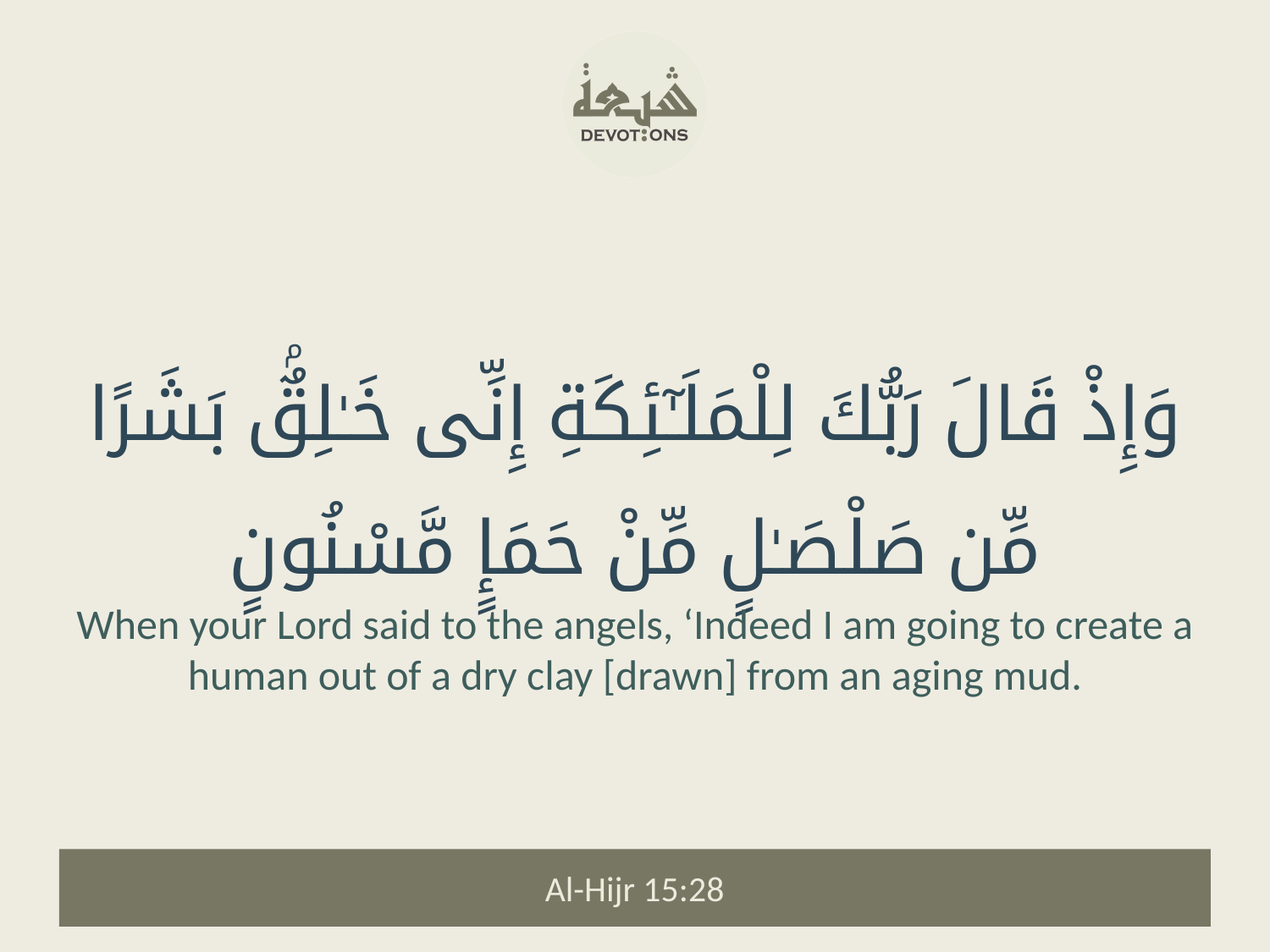

وَإِذْ قَالَ رَبُّكَ لِلْمَلَـٰٓئِكَةِ إِنِّى خَـٰلِقٌۢ بَشَرًا مِّن صَلْصَـٰلٍ مِّنْ حَمَإٍ مَّسْنُونٍ
When your Lord said to the angels, ‘Indeed I am going to create a human out of a dry clay [drawn] from an aging mud.
Al-Hijr 15:28